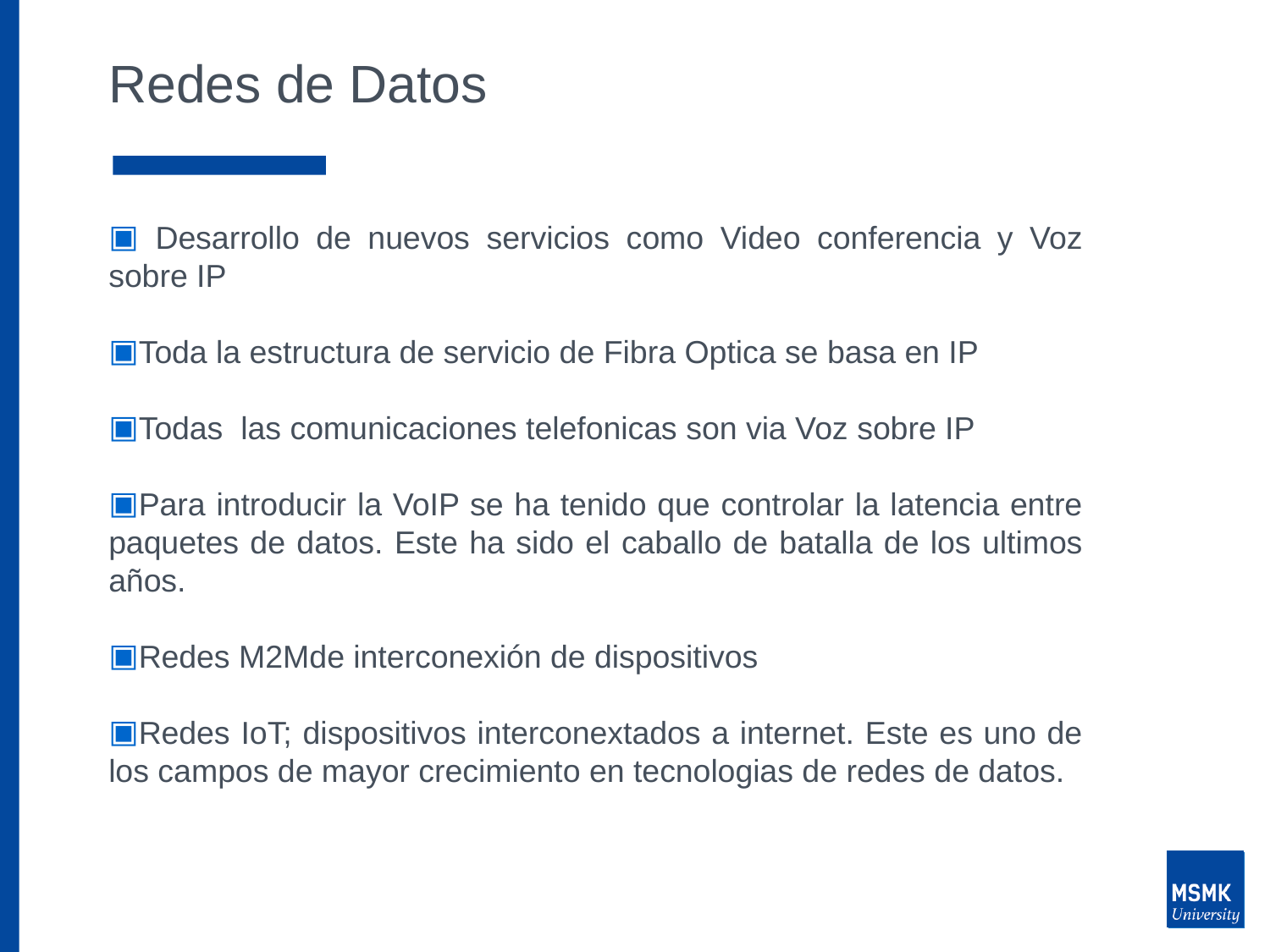

# Redes de Datos
 Desarrollo de nuevos servicios como Video conferencia y Voz sobre IP

Toda la estructura de servicio de Fibra Optica se basa en IP

Todas  las comunicaciones telefonicas son via Voz sobre IP

Para introducir la VoIP se ha tenido que controlar la latencia entre paquetes de datos. Este ha sido el caballo de batalla de los ultimos años.

Redes M2Mde interconexión de dispositivos

Redes IoT; dispositivos interconextados a internet. Este es uno de los campos de mayor crecimiento en tecnologias de redes de datos.